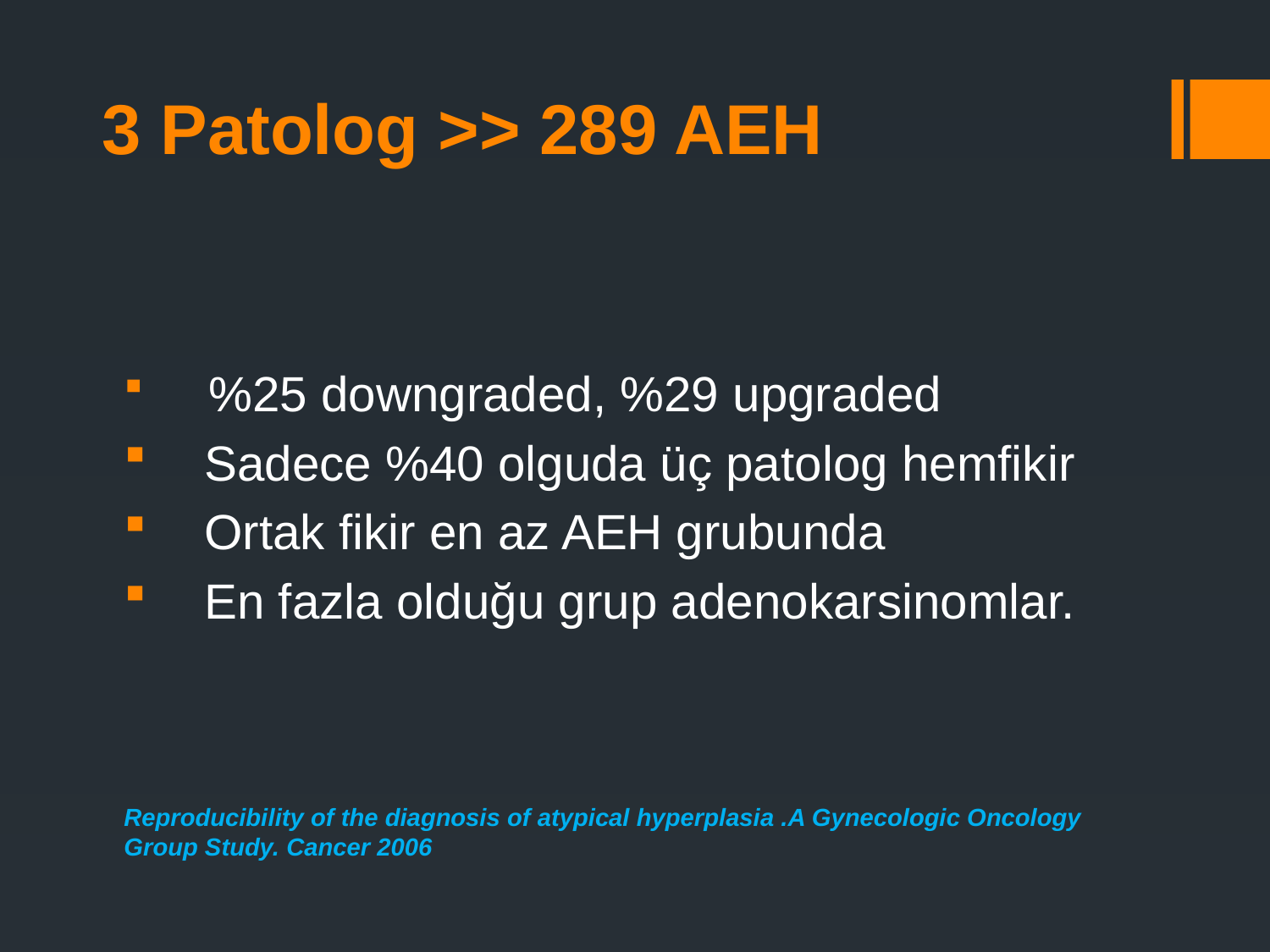

# 3 Patolog >> 289 AEH

     %25 downgraded, %29 upgraded
    Sadece %40 olguda üç patolog hemfikir
    Ortak fikir en az AEH grubunda
    En fazla olduğu grup adenokarsinomlar.

Reproducibility of the diagnosis of atypical hyperplasia .A Gynecologic Oncology Group Study. Cancer 2006